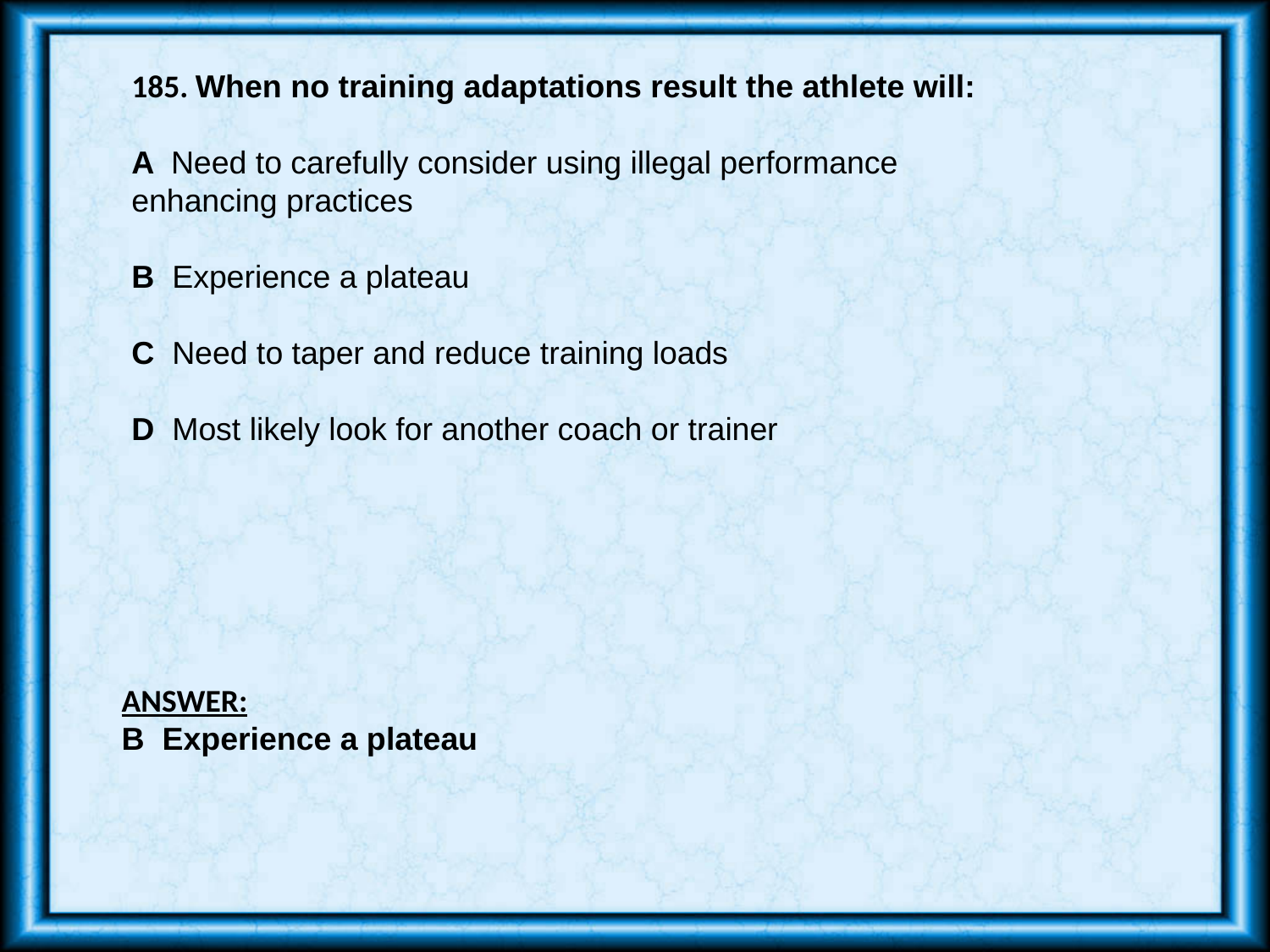

185. When no training adaptations result the athlete will:

A  Need to carefully consider using illegal performance
enhancing practices

B  Experience a plateau

C  Need to taper and reduce training loads

D  Most likely look for another coach or trainer

ANSWER:
B  Experience a plateau